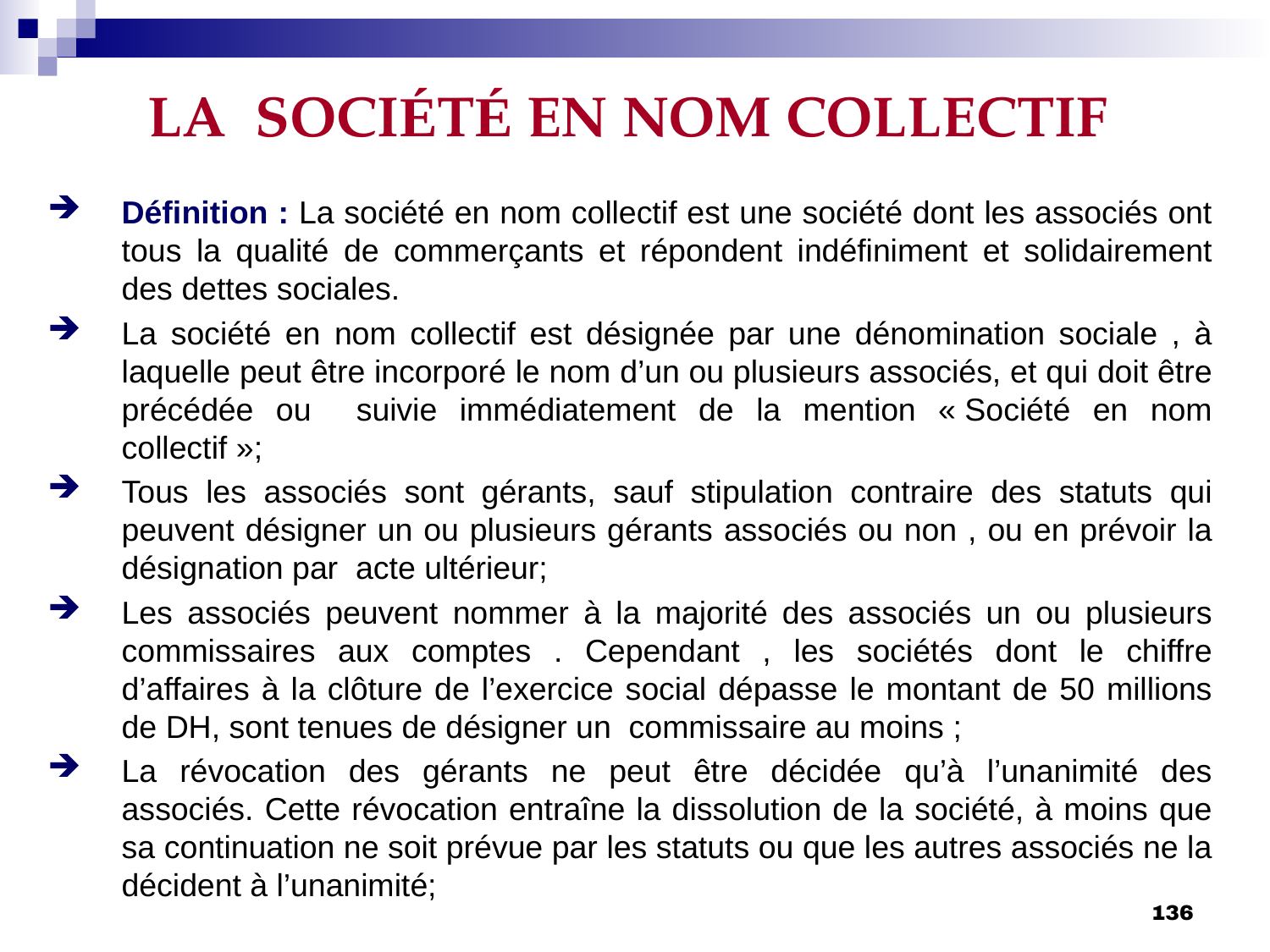

# LA  SOCIÉTÉ EN NOM COLLECTIF
Définition : La société en nom collectif est une société dont les associés ont tous la qualité de commerçants et répondent indéfiniment et solidairement des dettes sociales.
La société en nom collectif est désignée par une dénomination sociale , à laquelle peut être incorporé le nom d’un ou plusieurs associés, et qui doit être précédée ou  suivie immédiatement de la mention « Société en nom collectif »;
Tous les associés sont gérants, sauf stipulation contraire des statuts qui peuvent désigner un ou plusieurs gérants associés ou non , ou en prévoir la désignation par  acte ultérieur;
Les associés peuvent nommer à la majorité des associés un ou plusieurs commissaires aux comptes . Cependant , les sociétés dont le chiffre d’affaires à la clôture de l’exercice social dépasse le montant de 50 millions de DH, sont tenues de désigner un  commissaire au moins ;
La révocation des gérants ne peut être décidée qu’à l’unanimité des associés. Cette révocation entraîne la dissolution de la société, à moins que sa continuation ne soit prévue par les statuts ou que les autres associés ne la décident à l’unanimité;

136